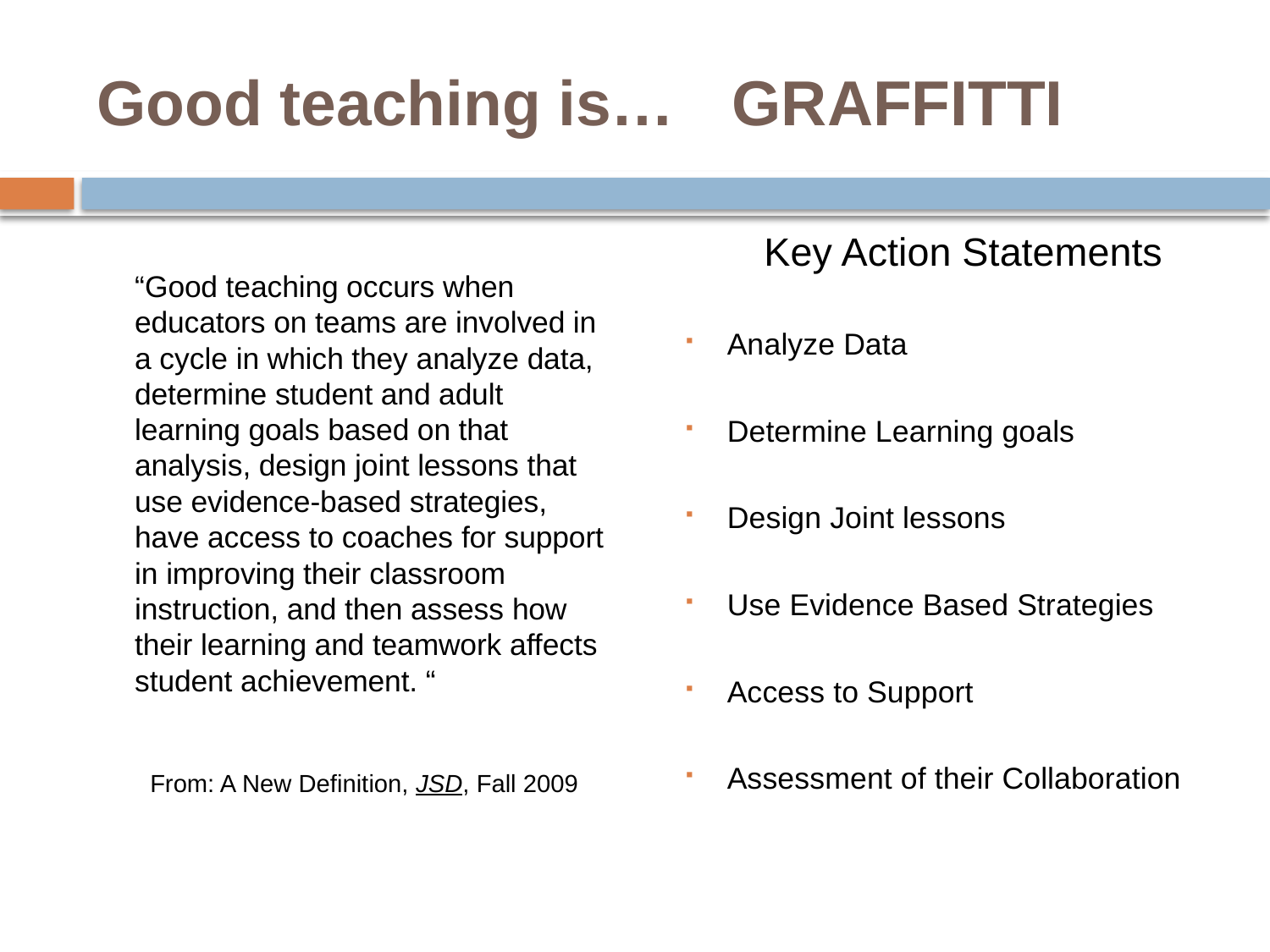

# Good teaching is…	GRAFFITTI
	Key Action Statements

Analyze Data

Determine Learning goals

Design Joint lessons

Use Evidence Based Strategies

Access to Support

Assessment of their Collaboration

	“Good teaching occurs when educators on teams are involved in a cycle in which they analyze data, determine student and adult learning goals based on that analysis, design joint lessons that use evidence-based strategies, have access to coaches for support in improving their classroom instruction, and then assess how their learning and teamwork affects student achievement. “

From: A New Definition, JSD, Fall 2009